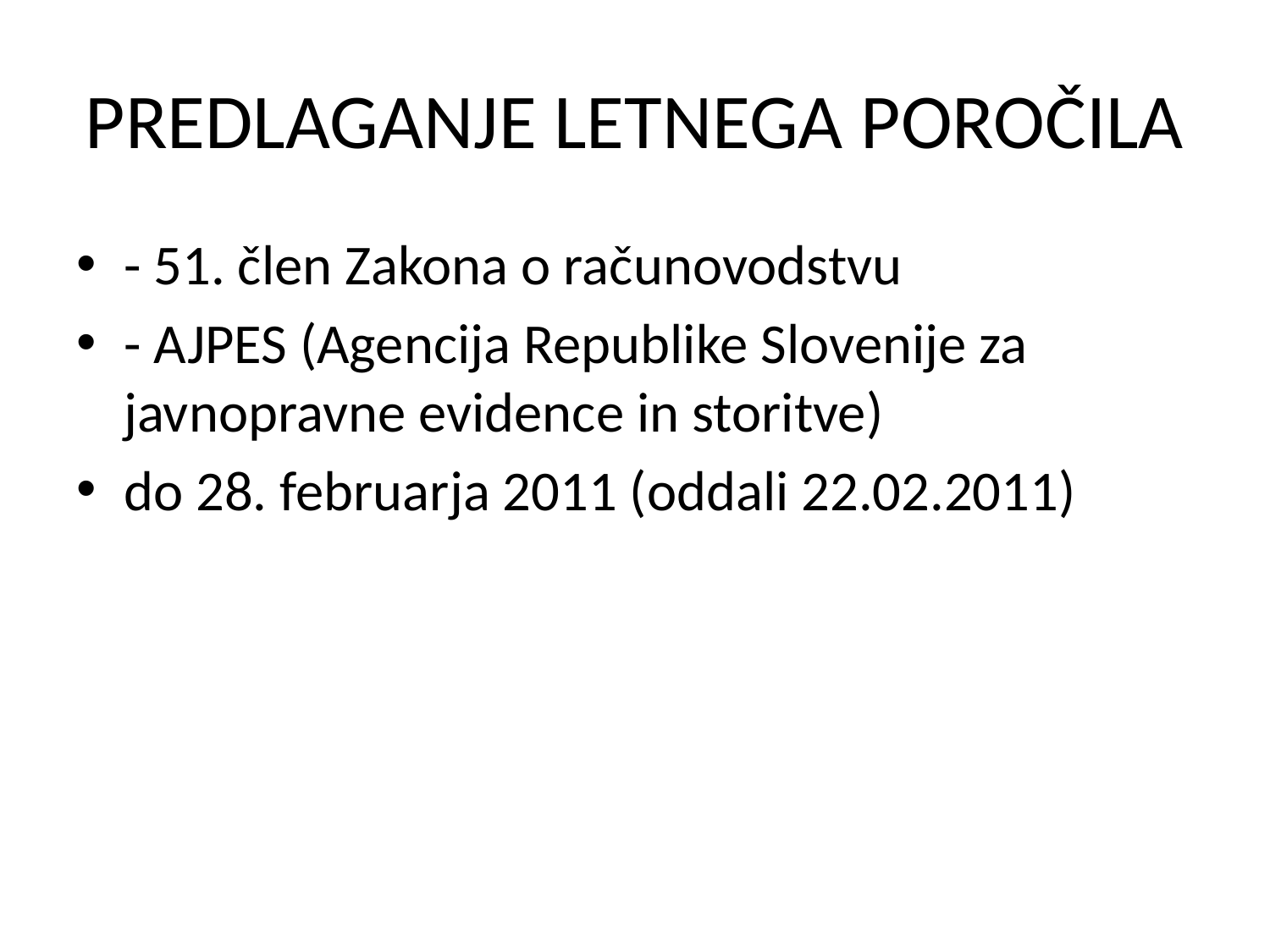

# PREDLAGANJE LETNEGA POROČILA
- 51. člen Zakona o računovodstvu
- AJPES (Agencija Republike Slovenije za javnopravne evidence in storitve)
do 28. februarja 2011 (oddali 22.02.2011)